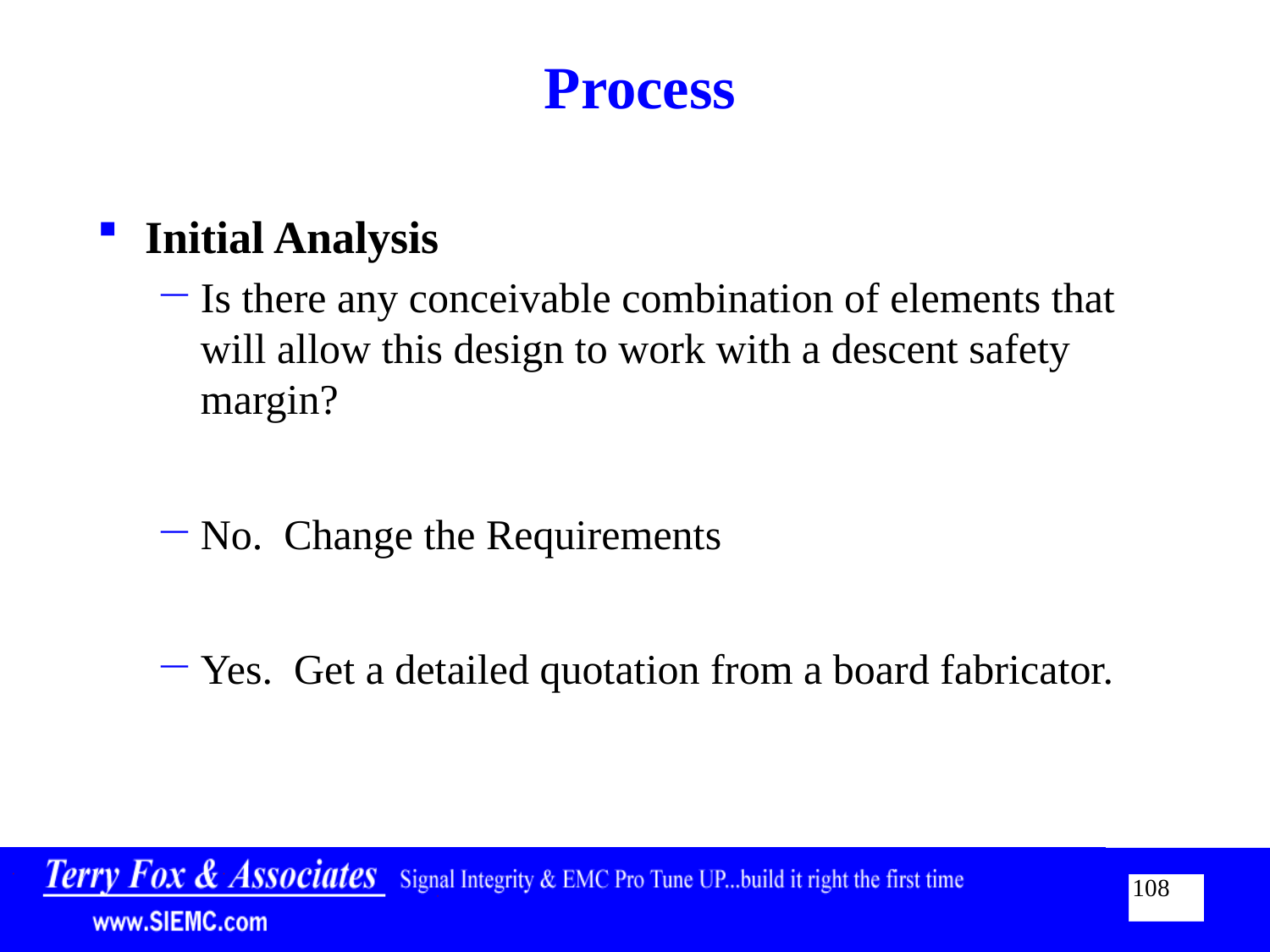

# Process
Initial Analysis
Is there any conceivable combination of elements that will allow this design to work with a descent safety margin?

No.  Change the Requirements

Yes.  Get a detailed quotation from a board fabricator.

108